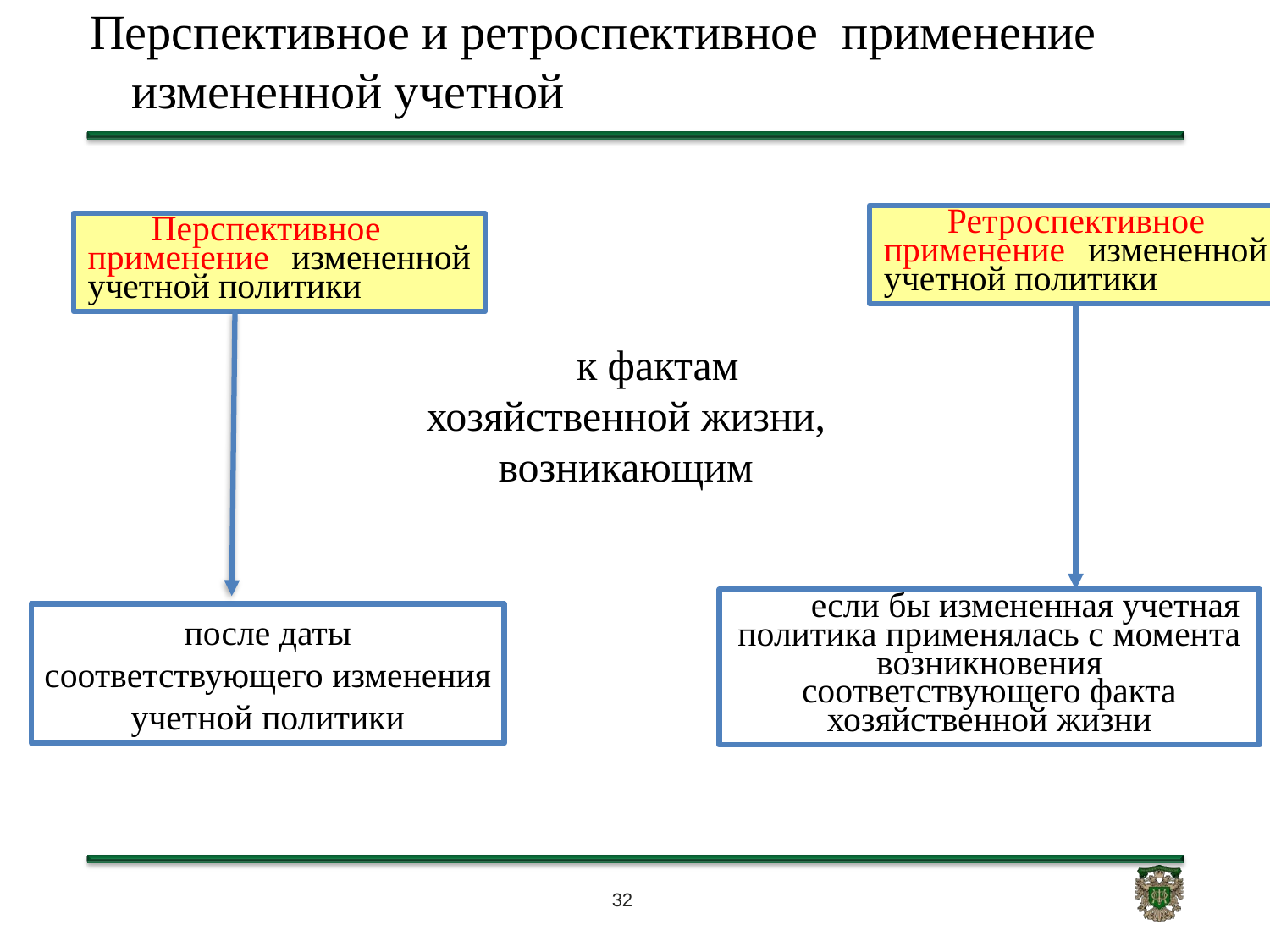

# Перспективное и ретроспективное  применение измененной учетной
Ретроспективное применение измененной учетной политики
Перспективное применение измененной учетной политики
к фактам хозяйственной жизни, возникающим
 если бы измененная учетная политика применялась с момента возникновения соответствующего факта хозяйственной жизни
после даты соответствующего изменения учетной политики
.
32